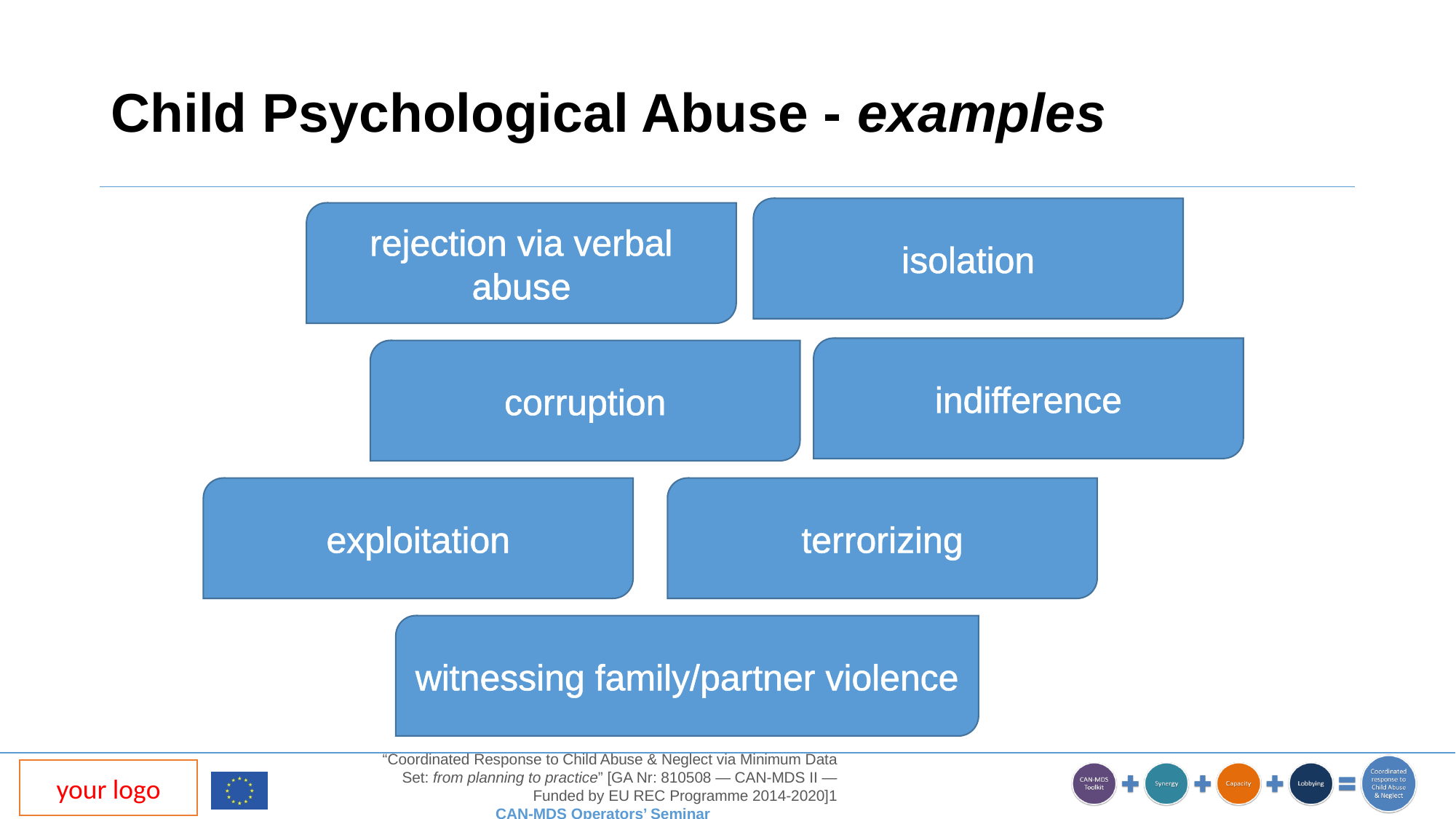

# Child Psychological Abuse - examples
isolation
rejection via verbal abuse
indifference
corruption
exploitation
terrorizing
witnessing family/partner violence